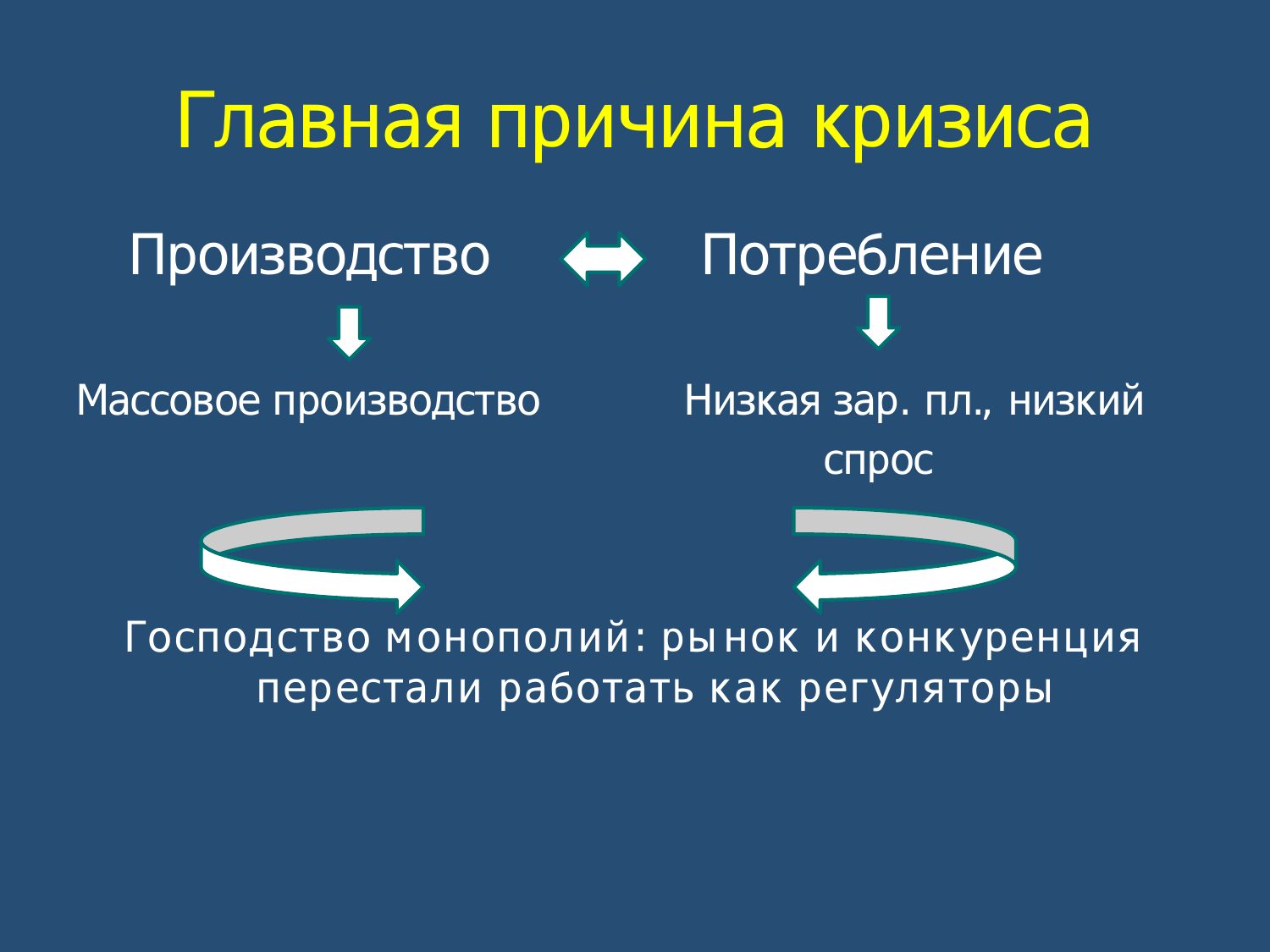

# Главная причина кризиса
   Производство            Потребление

Массовое производство           Низкая зар. пл., низкий
                                                         спрос

Господство монополий: рынок и конкуренция перестали работать как регуляторы